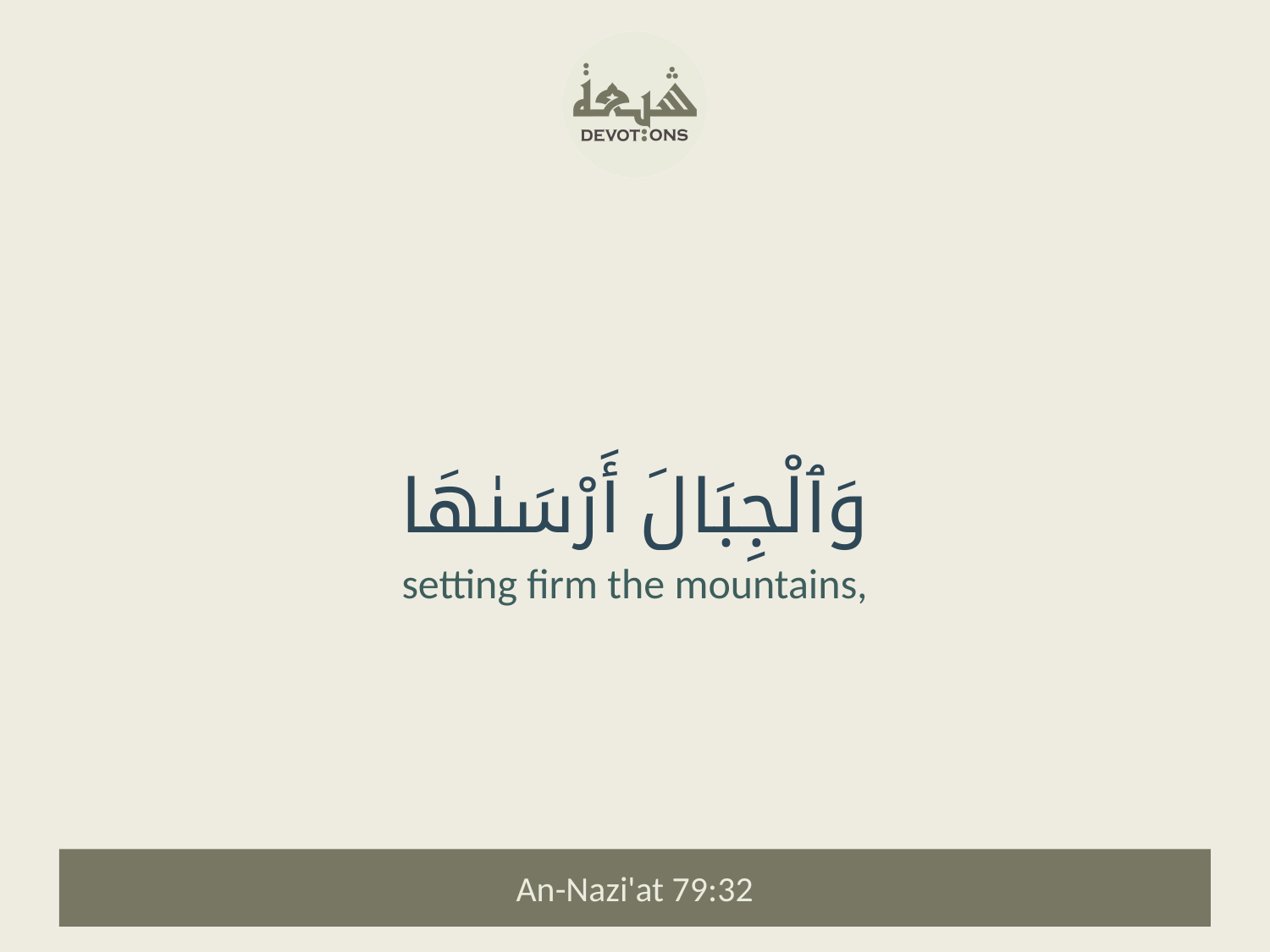

وَٱلْجِبَالَ أَرْسَىٰهَا
setting firm the mountains,
An-Nazi'at 79:32